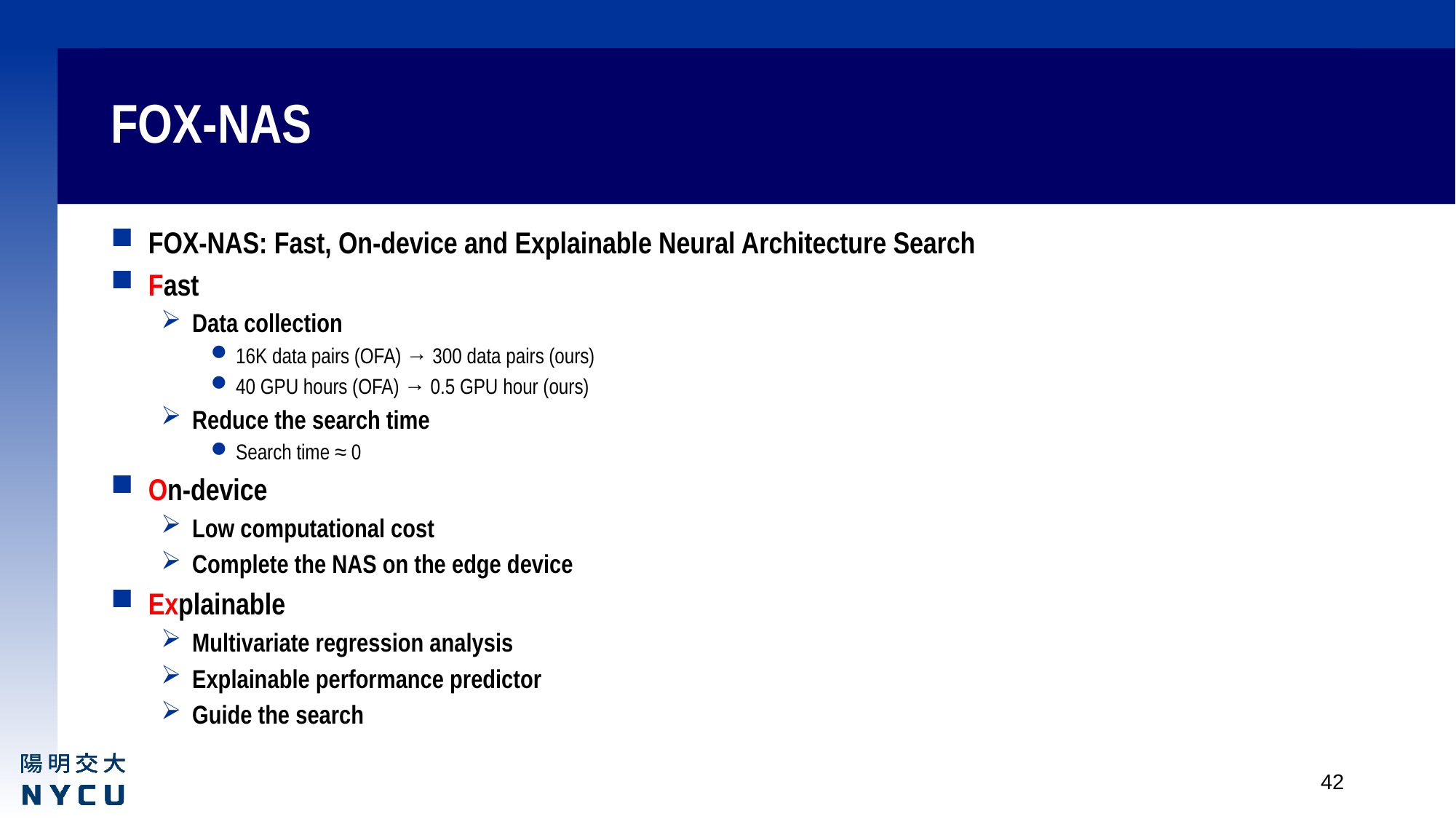

# FOX-NAS
FOX-NAS: Fast, On-device and Explainable Neural Architecture Search
Fast
Data collection
16K data pairs (OFA) → 300 data pairs (ours)
40 GPU hours (OFA) → 0.5 GPU hour (ours)
Reduce the search time
Search time ≈ 0
On-device
Low computational cost
Complete the NAS on the edge device
Explainable
Multivariate regression analysis
Explainable performance predictor
Guide the search

42